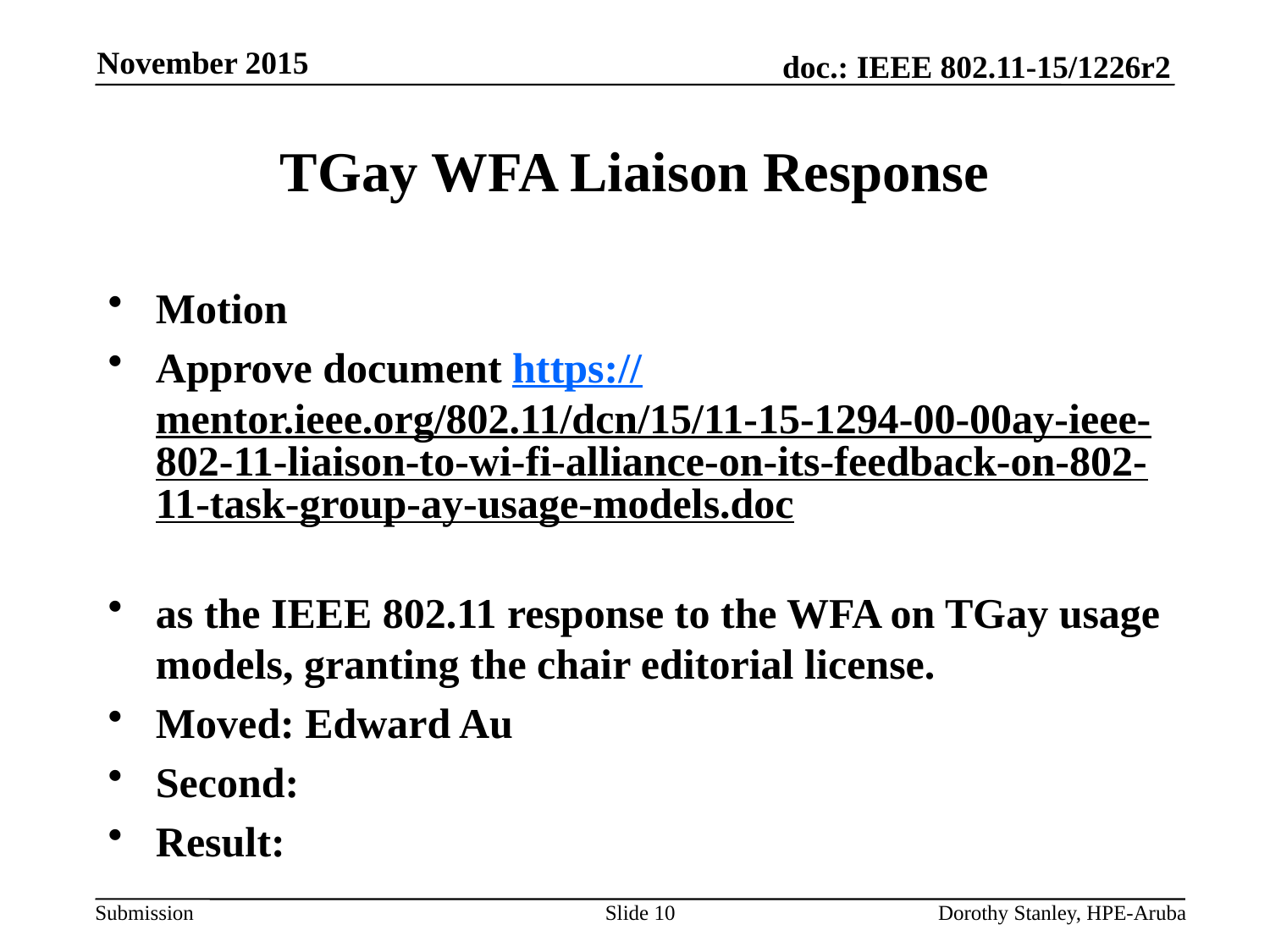

November 2015
# TGay WFA Liaison Response
Motion
Approve document https://mentor.ieee.org/802.11/dcn/15/11-15-1294-00-00ay-ieee-802-11-liaison-to-wi-fi-alliance-on-its-feedback-on-802-11-task-group-ay-usage-models.doc
as the IEEE 802.11 response to the WFA on TGay usage models, granting the chair editorial license.
Moved: Edward Au
Second:
Result:

Slide 10
Dorothy Stanley, HPE-Aruba